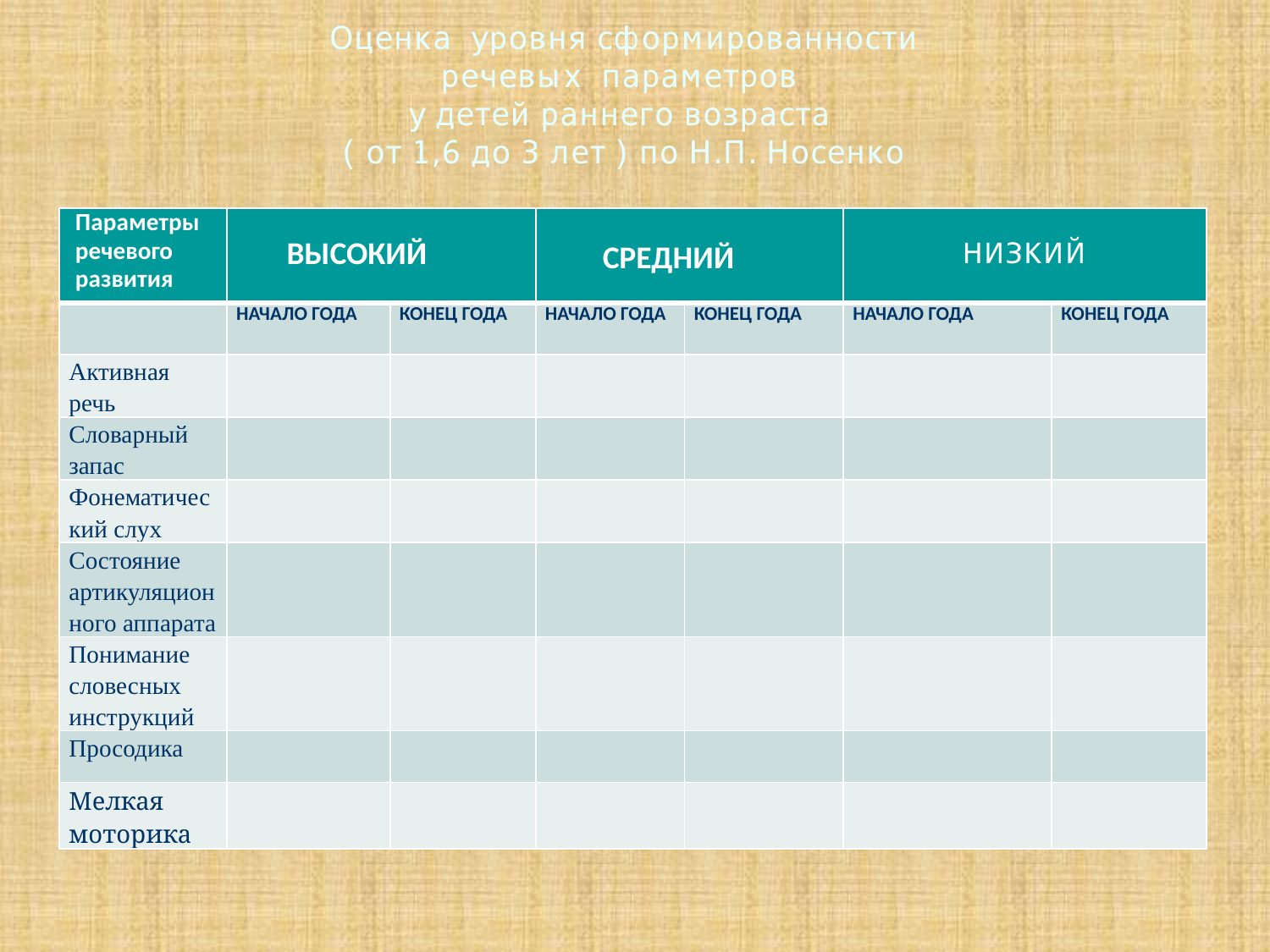

# Оценка  уровня сформированности речевых  параметров у детей раннего возраста ( от 1,6 до 3 лет ) по Н.П. Носенко
| Параметры речевого развития | ВЫСОКИЙ |  | СРЕДНИЙ |  | НИЗКИЙ |  |
| --- | --- | --- | --- | --- | --- | --- |
|  | НАЧАЛО ГОДА | КОНЕЦ ГОДА | НАЧАЛО ГОДА | КОНЕЦ ГОДА | НАЧАЛО ГОДА | КОНЕЦ ГОДА |
| Активная речь |  |  |  |  |  |  |
| Словарный запас |  |  |  |  |  |  |
| Фонематический слух |  |  |  |  |  |  |
| Состояние артикуляционного аппарата |  |  |  |  |  |  |
| Понимание словесных инструкций |  |  |  |  |  |  |
| Просодика |  |  |  |  |  |  |
| Мелкая моторика |  |  |  |  |  |  |